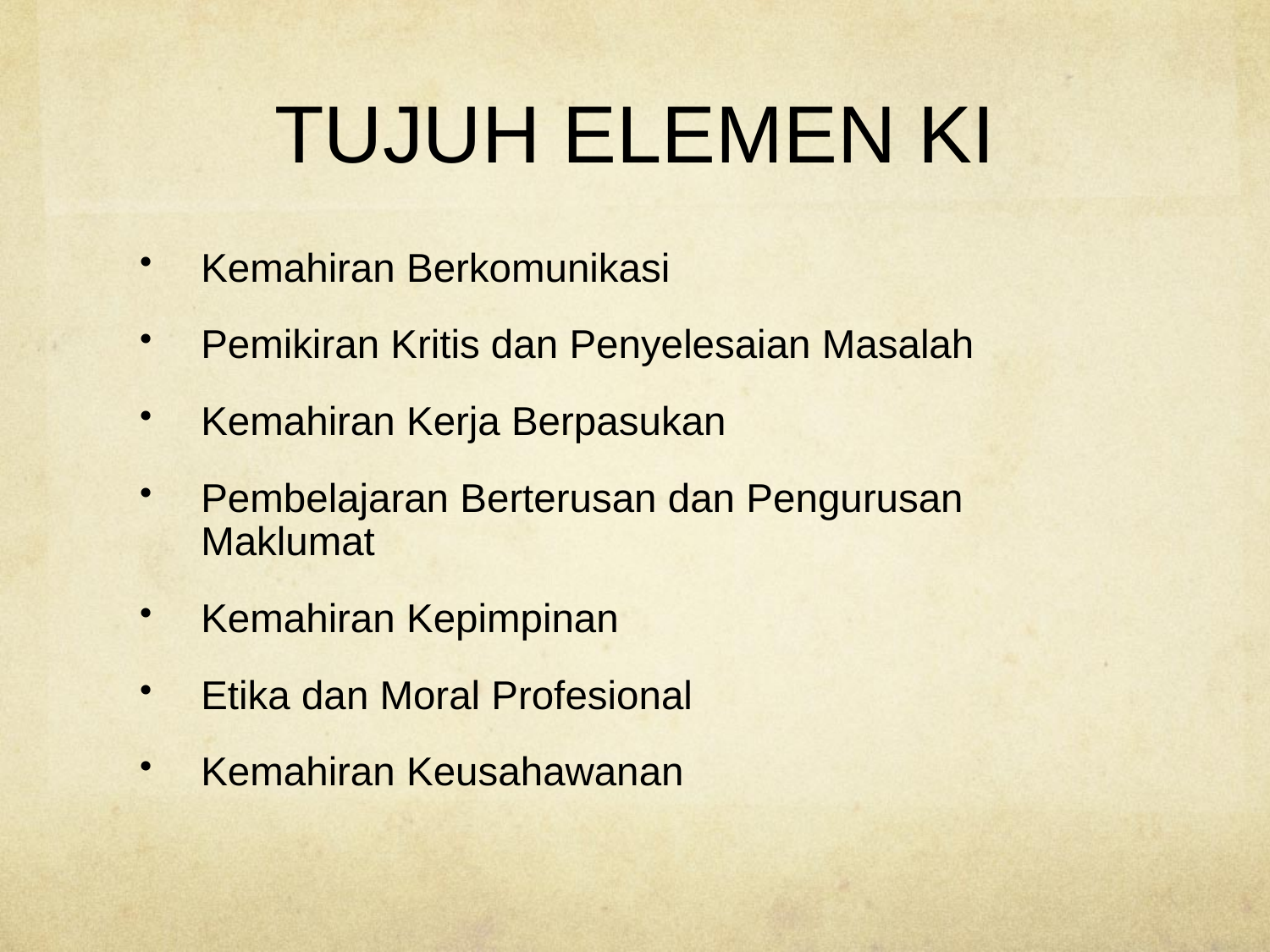

# TUJUH ELEMEN KI
Kemahiran Berkomunikasi
Pemikiran Kritis dan Penyelesaian Masalah
Kemahiran Kerja Berpasukan
Pembelajaran Berterusan dan Pengurusan Maklumat
Kemahiran Kepimpinan
Etika dan Moral Profesional
Kemahiran Keusahawanan